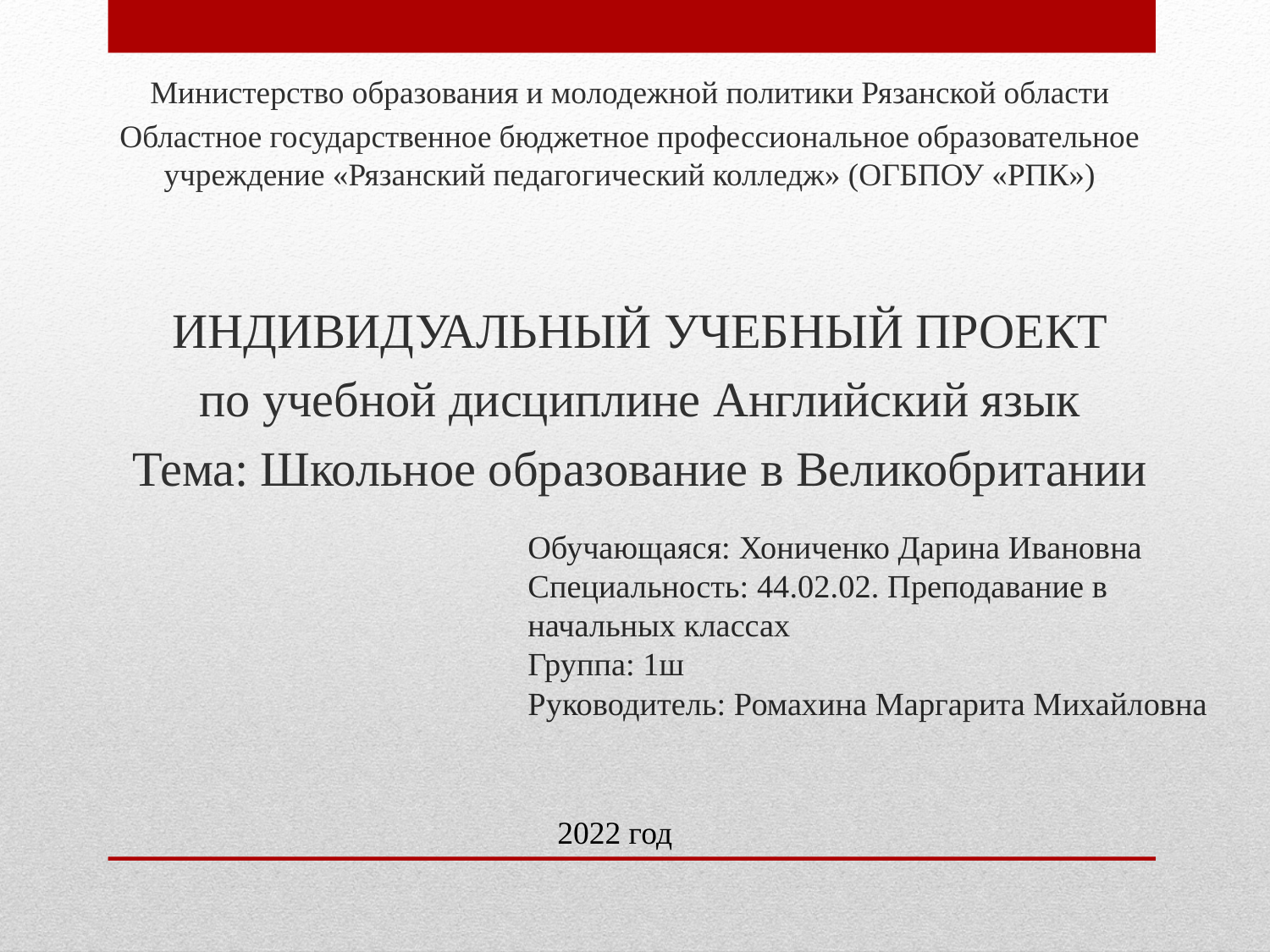

Министерство образования и молодежной политики Рязанской области
Областное государственное бюджетное профессиональное образовательное учреждение «Рязанский педагогический колледж» (ОГБПОУ «РПК»)

ИНДИВИДУАЛЬНЫЙ УЧЕБНЫЙ ПРОЕКТ
по учебной дисциплине Английский язык
Тема: Школьное образование в Великобритании

# Обучающаяся: Хониченко Дарина Ивановна Специальность: 44.02.02. Преподавание в начальных классах Группа: 1ш Руководитель: Ромахина Маргарита Михайловна
2022 год